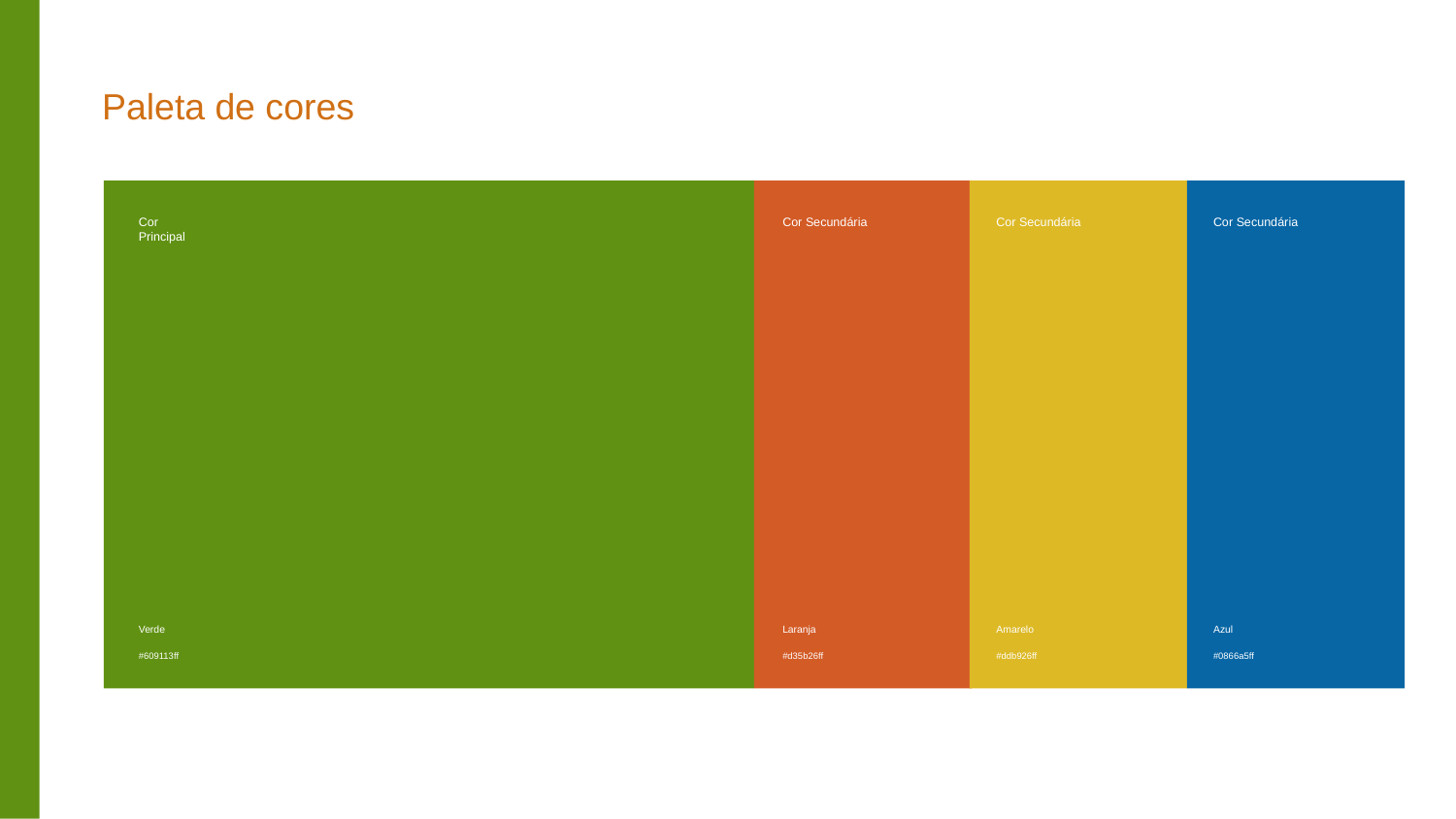

Paleta de cores

Cor
Principal
Cor Secundária
Cor Secundária
Cor Secundária
Verde
Laranja
Amarelo
Azul
#609113ff
#d35b26ff
#ddb926ff
#0866a5ff